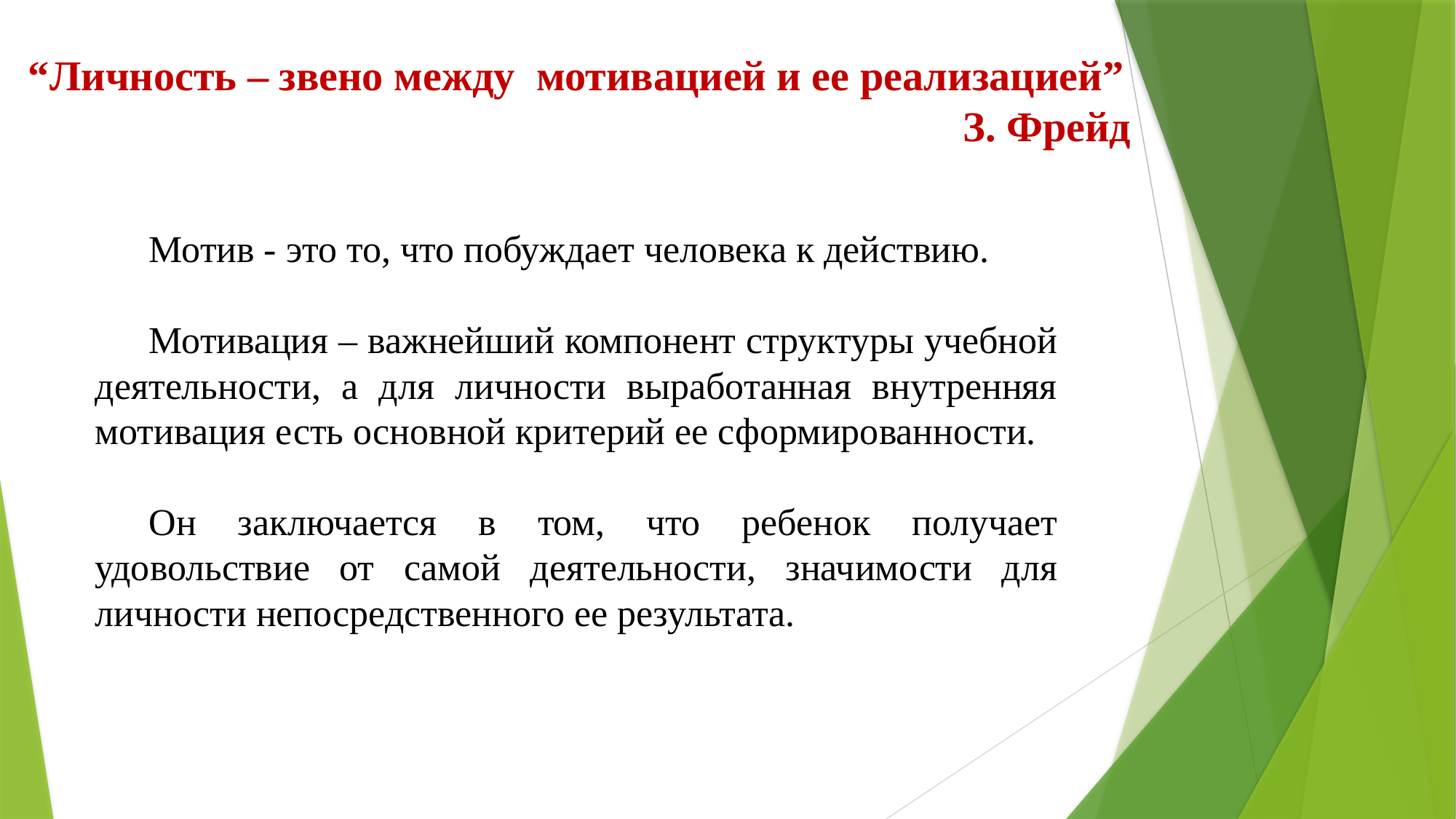

“Личность – звено между  мотивацией и ее реализацией”
 З. Фрейд
Мотив - это то, что побуждает человека к действию.

Мотивация – важнейший компонент структуры учебной деятельности, а для личности выработанная внутренняя мотивация есть основной критерий ее сформированности.

Он заключается в том, что ребенок получает удовольствие от самой деятельности, значимости для личности непосредственного ее результата.